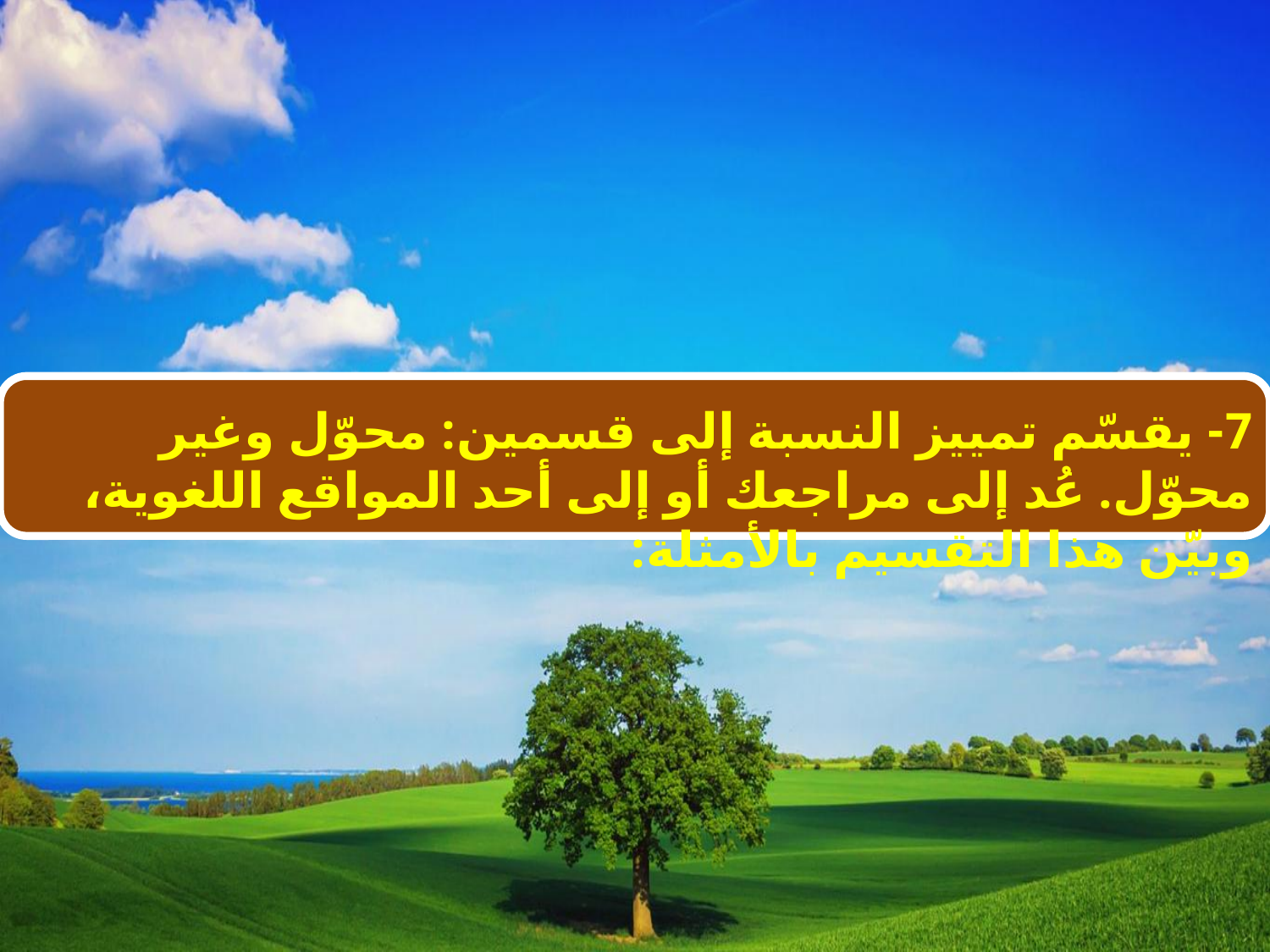

7- يقسّم تمييز النسبة إلى قسمين: محوّل وغير محوّل. عُد إلى مراجعك أو إلى أحد المواقع اللغوية، وبيّن هذا التقسيم بالأمثلة: